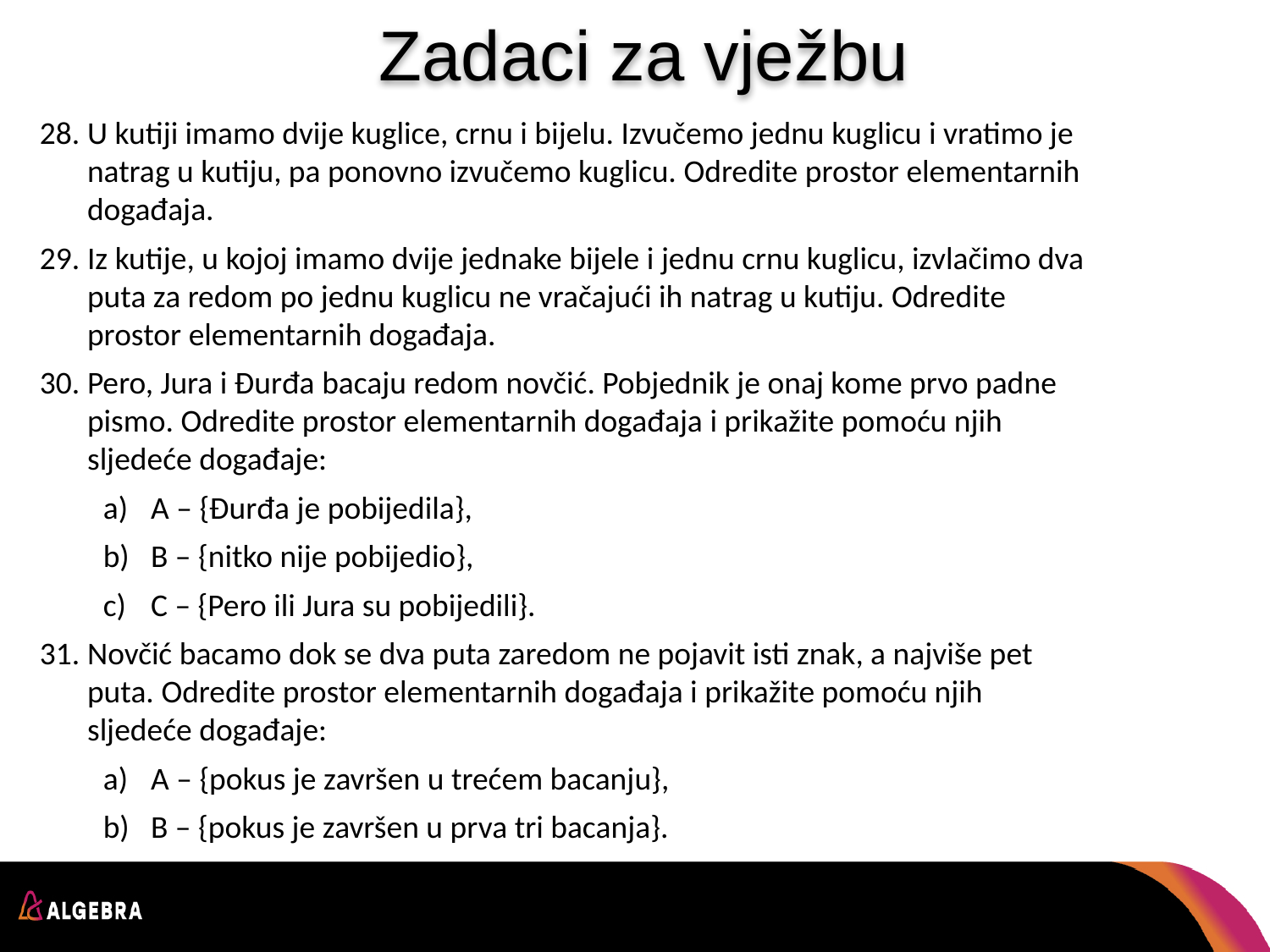

# Zadaci za vježbu
U kutiji imamo dvije kuglice, crnu i bijelu. Izvučemo jednu kuglicu i vratimo je
natrag u kutiju, pa ponovno izvučemo kuglicu. Odredite prostor elementarnih
događaja.
Iz kutije, u kojoj imamo dvije jednake bijele i jednu crnu kuglicu, izvlačimo dva
puta za redom po jednu kuglicu ne vračajući ih natrag u kutiju. Odredite
prostor elementarnih događaja.
Pero, Jura i Đurđa bacaju redom novčić. Pobjednik je onaj kome prvo padne
pismo. Odredite prostor elementarnih događaja i prikažite pomoću njih
sljedeće događaje:
A – {Đurđa je pobijedila},
B – {nitko nije pobijedio},
C – {Pero ili Jura su pobijedili}.
Novčić bacamo dok se dva puta zaredom ne pojavit isti znak, a najviše pet
puta. Odredite prostor elementarnih događaja i prikažite pomoću njih
sljedeće događaje:
A – {pokus je završen u trećem bacanju},
B – {pokus je završen u prva tri bacanja}.